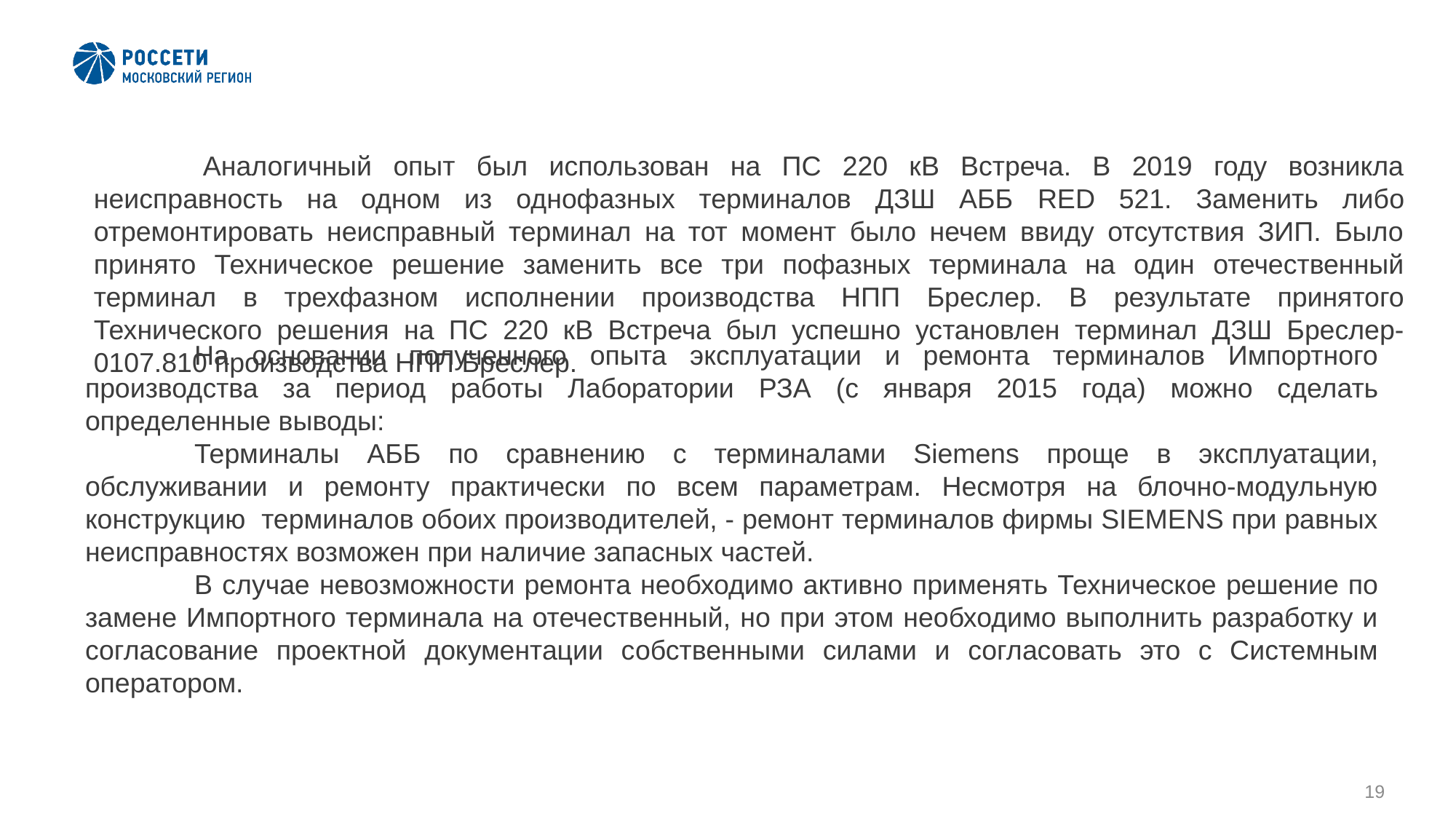

Аналогичный опыт был использован на ПС 220 кВ Встреча. В 2019 году возникла неисправность на одном из однофазных терминалов ДЗШ АББ RED 521. Заменить либо отремонтировать неисправный терминал на тот момент было нечем ввиду отсутствия ЗИП. Было принято Техническое решение заменить все три пофазных терминала на один отечественный терминал в трехфазном исполнении производства НПП Бреслер. В результате принятого Технического решения на ПС 220 кВ Встреча был успешно установлен терминал ДЗШ Бреслер-0107.810 производства НПП Бреслер.
	На основании полученного опыта эксплуатации и ремонта терминалов Импортного производства за период работы Лаборатории РЗА (с января 2015 года) можно сделать определенные выводы:
	Терминалы АББ по сравнению с терминалами Siemens проще в эксплуатации, обслуживании и ремонту практически по всем параметрам. Несмотря на блочно-модульную конструкцию  терминалов обоих производителей, - ремонт терминалов фирмы SIEMENS при равных неисправностях возможен при наличие запасных частей.
	В случае невозможности ремонта необходимо активно применять Техническое решение по замене Импортного терминала на отечественный, но при этом необходимо выполнить разработку и согласование проектной документации собственными силами и согласовать это с Системным оператором.